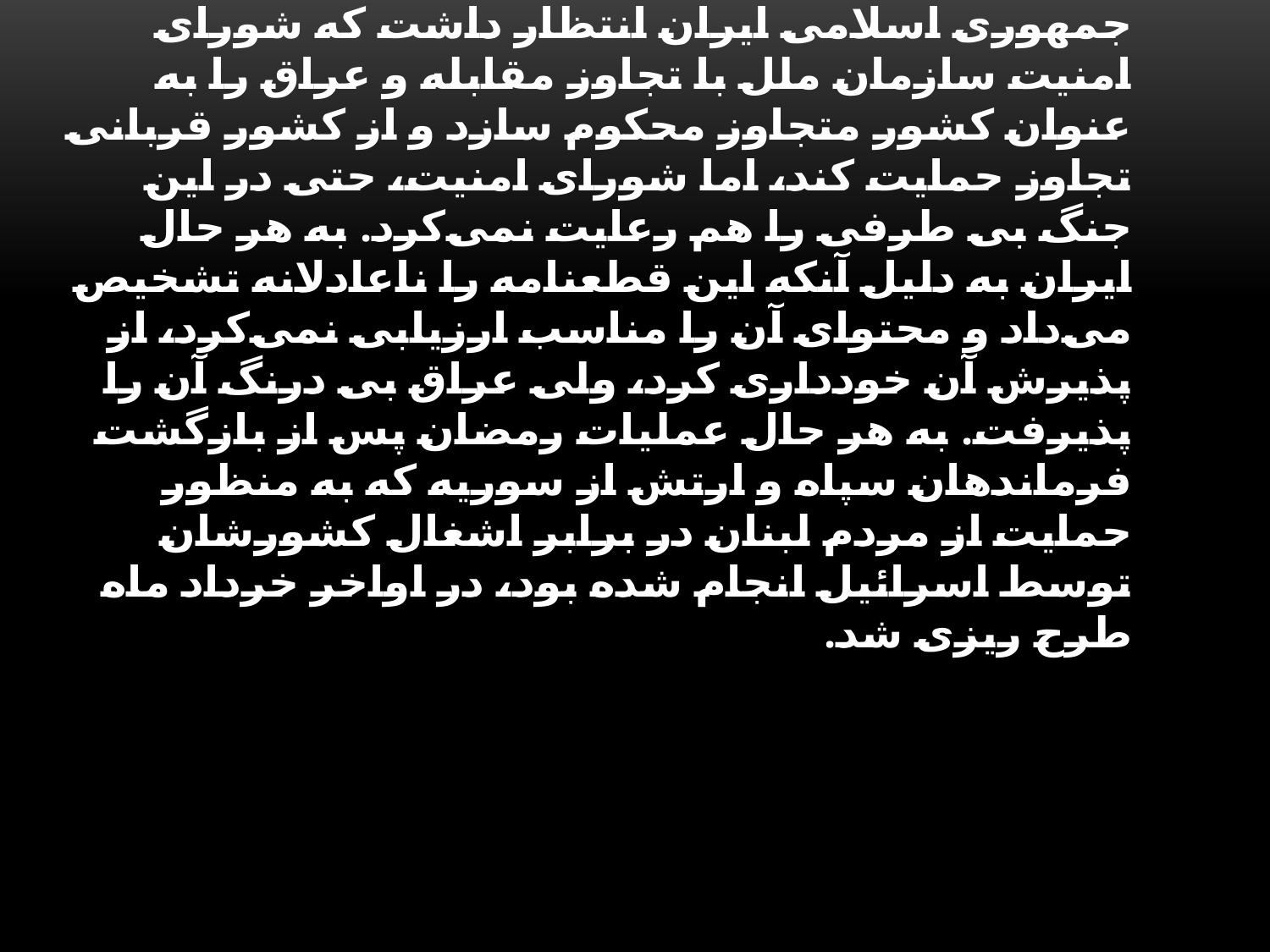

جمهوری اسلامی ایران انتظار داشت که شورای امنیت سازمان ملل با تجاوز مقابله و عراق را به عنوان کشور متجاوز محکوم سازد و از کشور قربانی تجاوز حمایت کند، اما شورای امنیت، حتی در این جنگ بی طرفی را هم رعایت نمی‌کرد. به هر حال ایران به دلیل آنکه این قطعنامه را ناعادلانه تشخیص می‌داد و محتوای آن را مناسب ارزیابی نمی‌کرد، از پذیرش آن خودداری کرد، ولی عراق بی درنگ آن را پذیرفت. به هر حال عملیات رمضان پس از بازگشت فرماندهان سپاه و ارتش از سوریه که به منظور حمایت از مردم لبنان در برابر اشغال کشورشان توسط اسرائیل انجام شده بود، در اواخر خرداد ماه طرح ریزی شد.